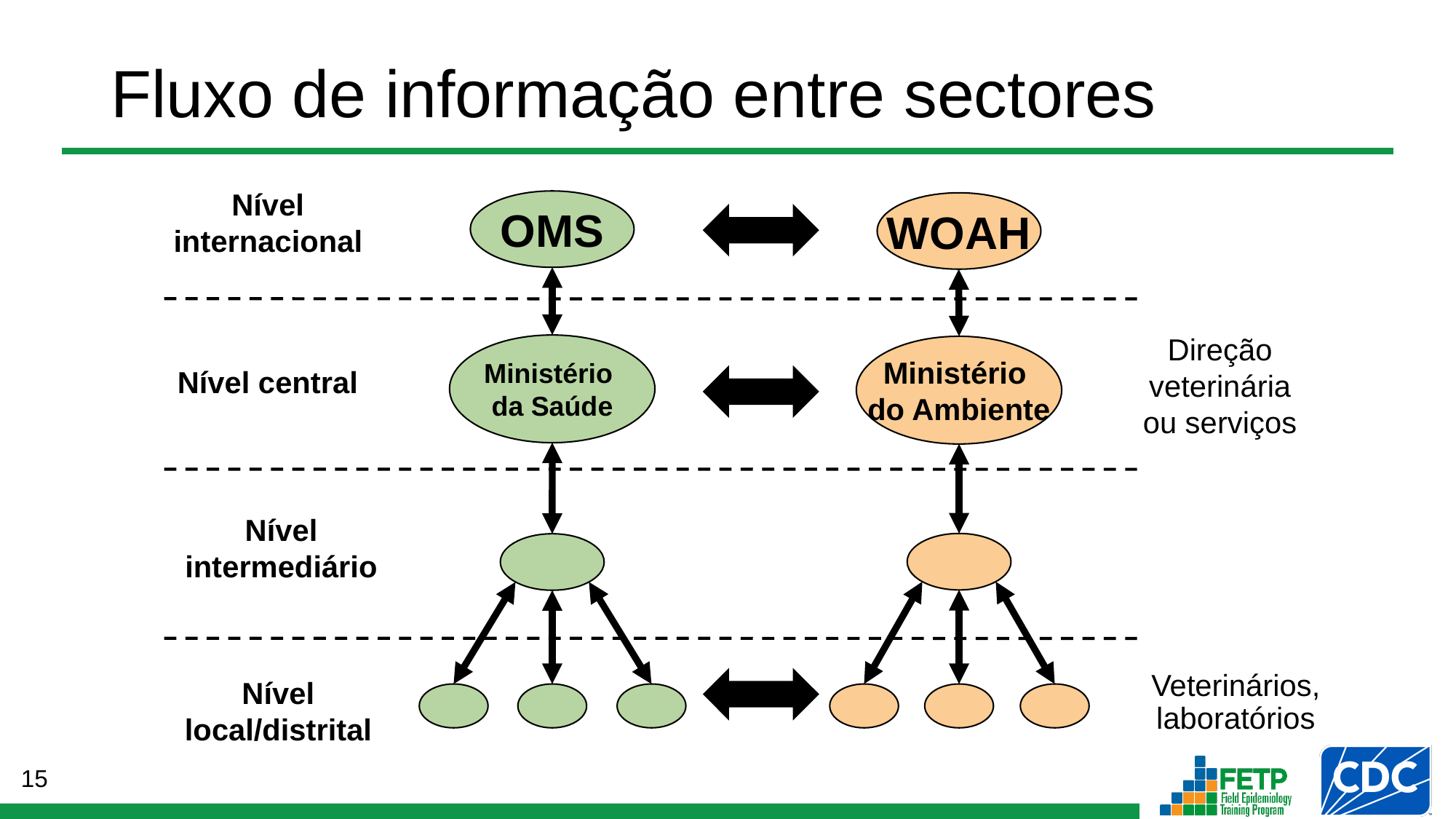

# Fluxo de informação entre sectores
Nível internacional
OMS
WOAH

Ministério
da Saúde
Ministério
do Ambiente
Direção veterinária
ou serviços
Nível central

Nível intermediário

Veterinários, laboratórios

Nível local/distrital